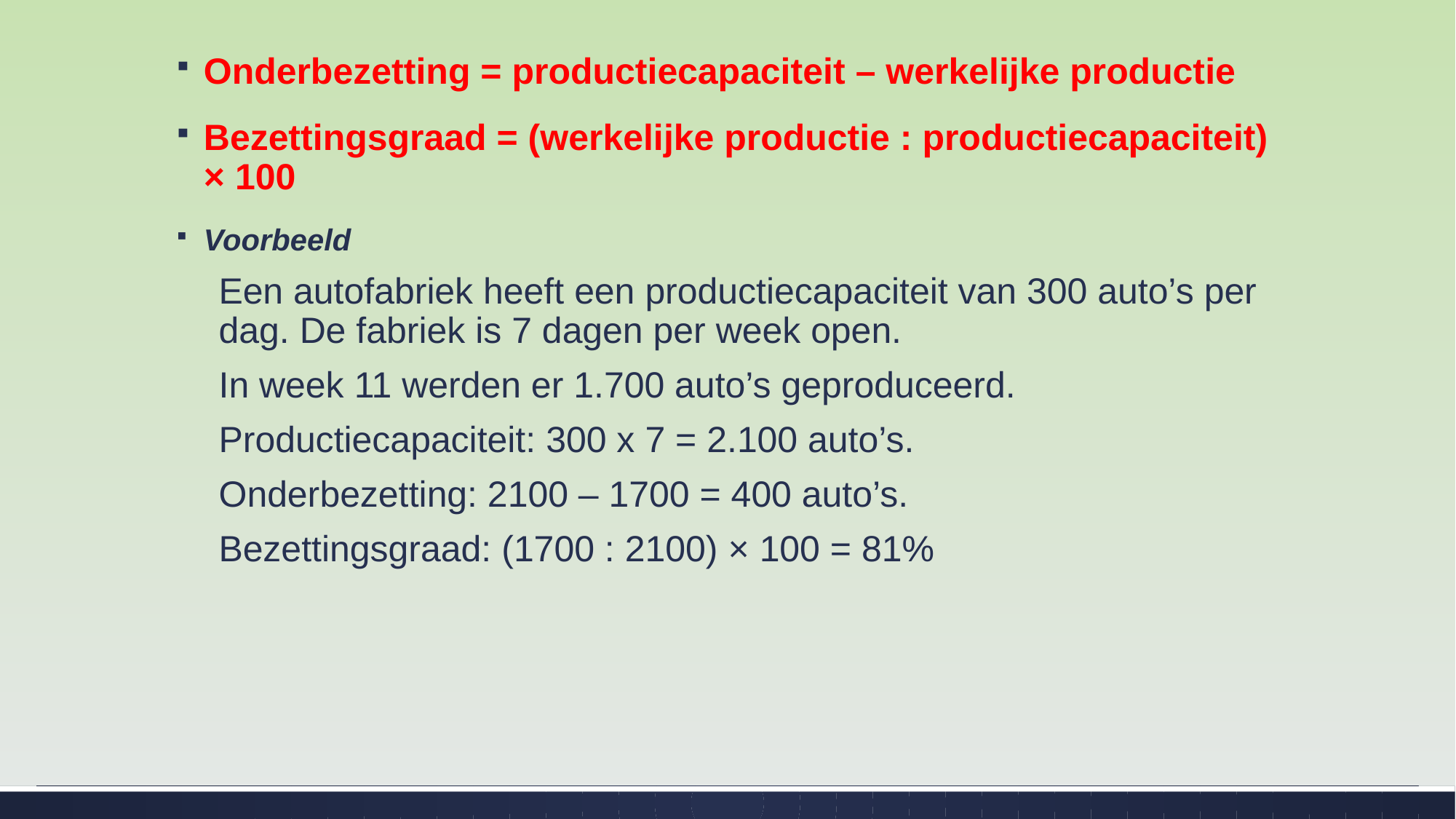

Onderbezetting = productiecapaciteit – werkelijke productie
Bezettingsgraad = (werkelijke productie : productiecapaciteit) × 100
Voorbeeld
Een autofabriek heeft een productiecapaciteit van 300 auto’s per dag. De fabriek is 7 dagen per week open.
In week 11 werden er 1.700 auto’s geproduceerd.
Productiecapaciteit: 300 x 7 = 2.100 auto’s.
Onderbezetting: 2100 – 1700 = 400 auto’s.
Bezettingsgraad: (1700 : 2100) × 100 = 81%